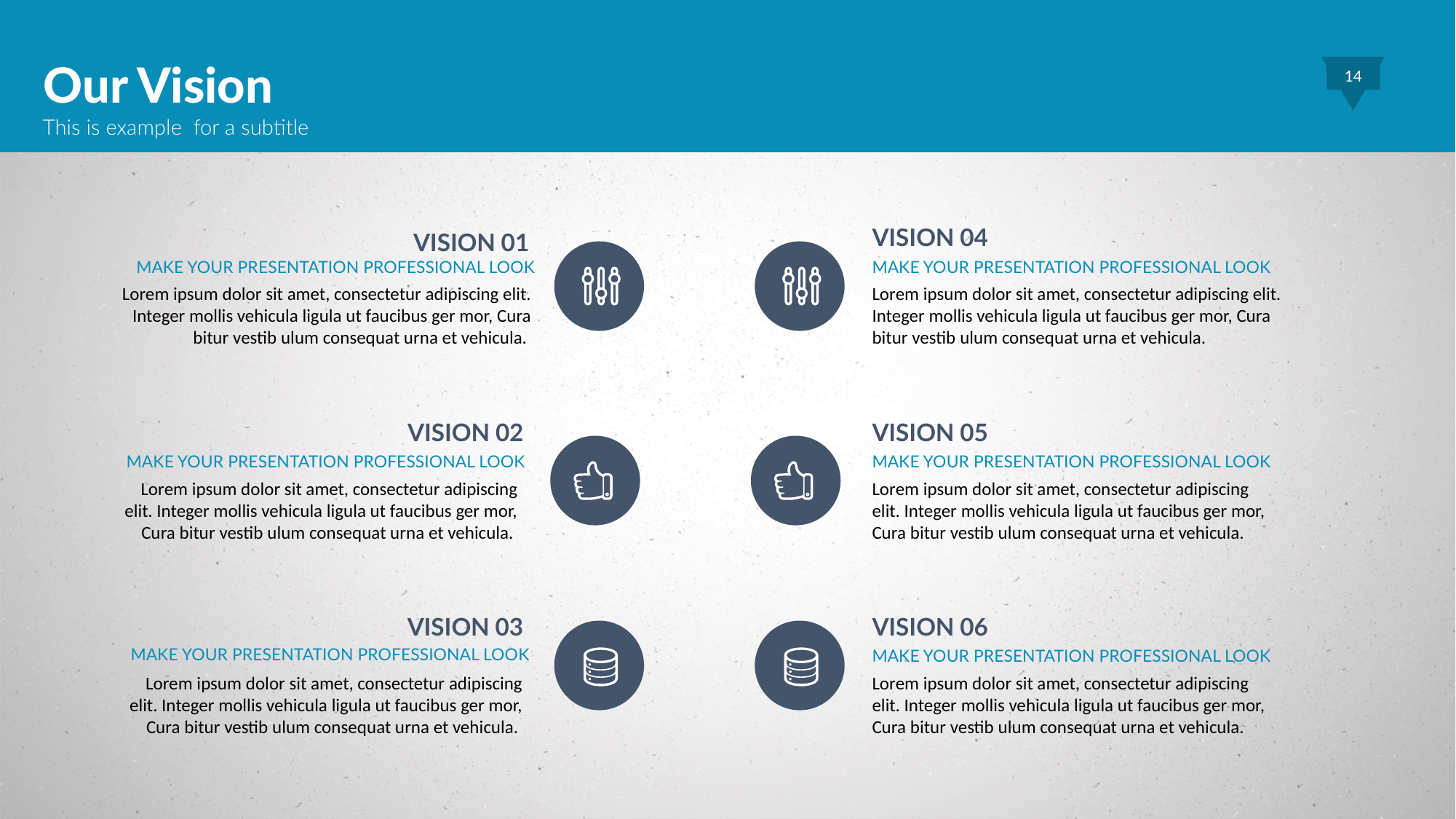

Our Vision
This is example  for a subtitle

14
VISION 04
MAKE YOUR PRESENTATION PROFESSIONAL LOOK
Lorem ipsum dolor sit amet, consectetur adipiscing elit. Integer mollis vehicula ligula ut faucibus ger mor, Cura bitur vestib ulum consequat urna et vehicula.
VISION 01
MAKE YOUR PRESENTATION PROFESSIONAL LOOK
Lorem ipsum dolor sit amet, consectetur adipiscing elit. Integer mollis vehicula ligula ut faucibus ger mor, Cura bitur vestib ulum consequat urna et vehicula.

VISION 02
MAKE YOUR PRESENTATION PROFESSIONAL LOOK
Lorem ipsum dolor sit amet, consectetur adipiscing elit. Integer mollis vehicula ligula ut faucibus ger mor, Cura bitur vestib ulum consequat urna et vehicula.
VISION 05
MAKE YOUR PRESENTATION PROFESSIONAL LOOK
Lorem ipsum dolor sit amet, consectetur adipiscing elit. Integer mollis vehicula ligula ut faucibus ger mor, Cura bitur vestib ulum consequat urna et vehicula.

VISION 03
MAKE YOUR PRESENTATION PROFESSIONAL LOOK
Lorem ipsum dolor sit amet, consectetur adipiscing elit. Integer mollis vehicula ligula ut faucibus ger mor, Cura bitur vestib ulum consequat urna et vehicula.
VISION 06
MAKE YOUR PRESENTATION PROFESSIONAL LOOK
Lorem ipsum dolor sit amet, consectetur adipiscing elit. Integer mollis vehicula ligula ut faucibus ger mor, Cura bitur vestib ulum consequat urna et vehicula.